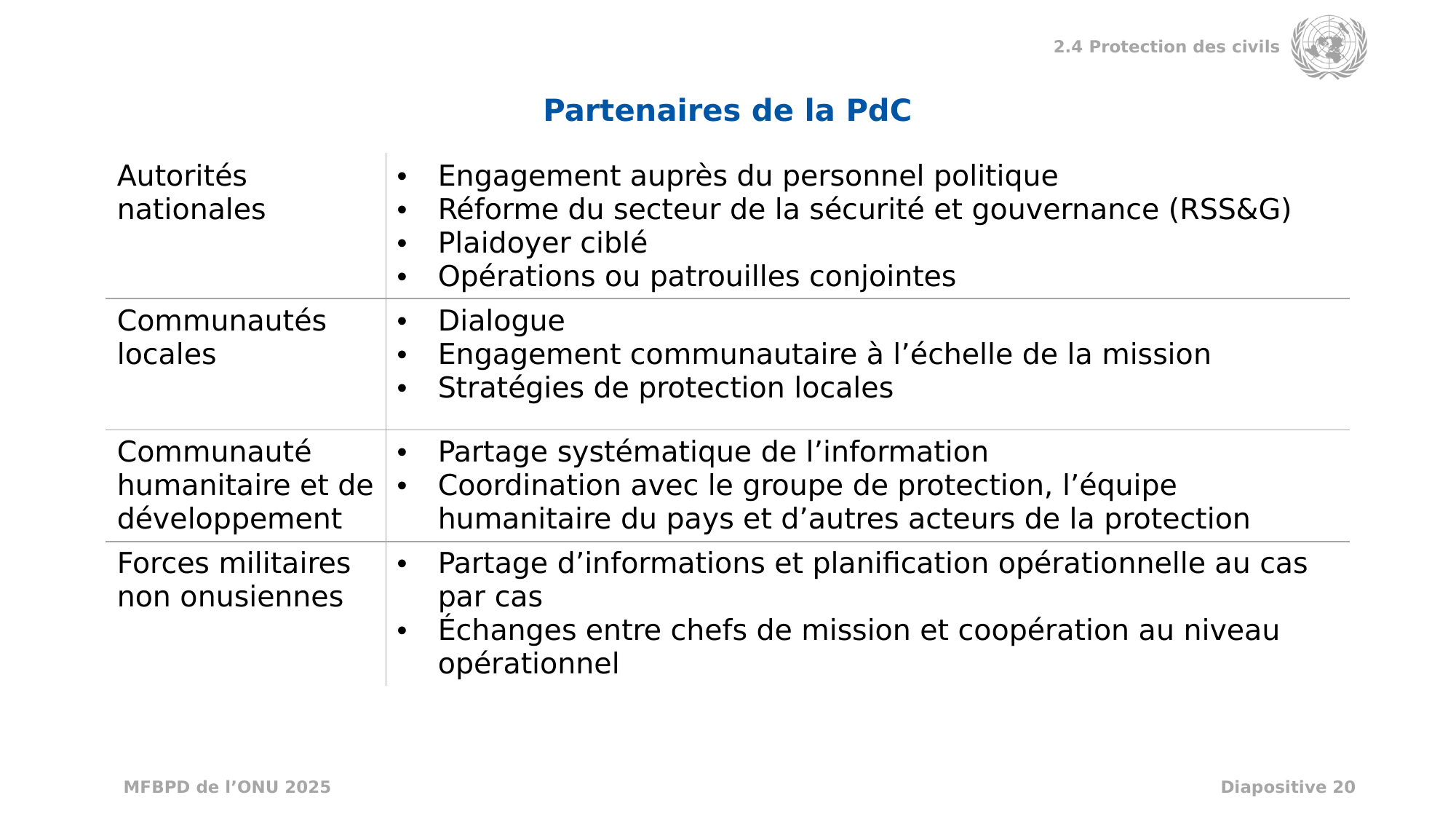

Partenaires de la PdC
| Autorités nationales | Engagement auprès du personnel politique Réforme du secteur de la sécurité et gouvernance (RSS&G) Plaidoyer ciblé Opérations ou patrouilles conjointes |
| --- | --- |
| Communautés locales | Dialogue Engagement communautaire à l’échelle de la mission Stratégies de protection locales |
| Communauté humanitaire et de développement | Partage systématique de l’information Coordination avec le groupe de protection, l’équipe humanitaire du pays et d’autres acteurs de la protection |
| Forces militaires non onusiennes | Partage d’informations et planification opérationnelle au cas par cas Échanges entre chefs de mission et coopération au niveau opérationnel |